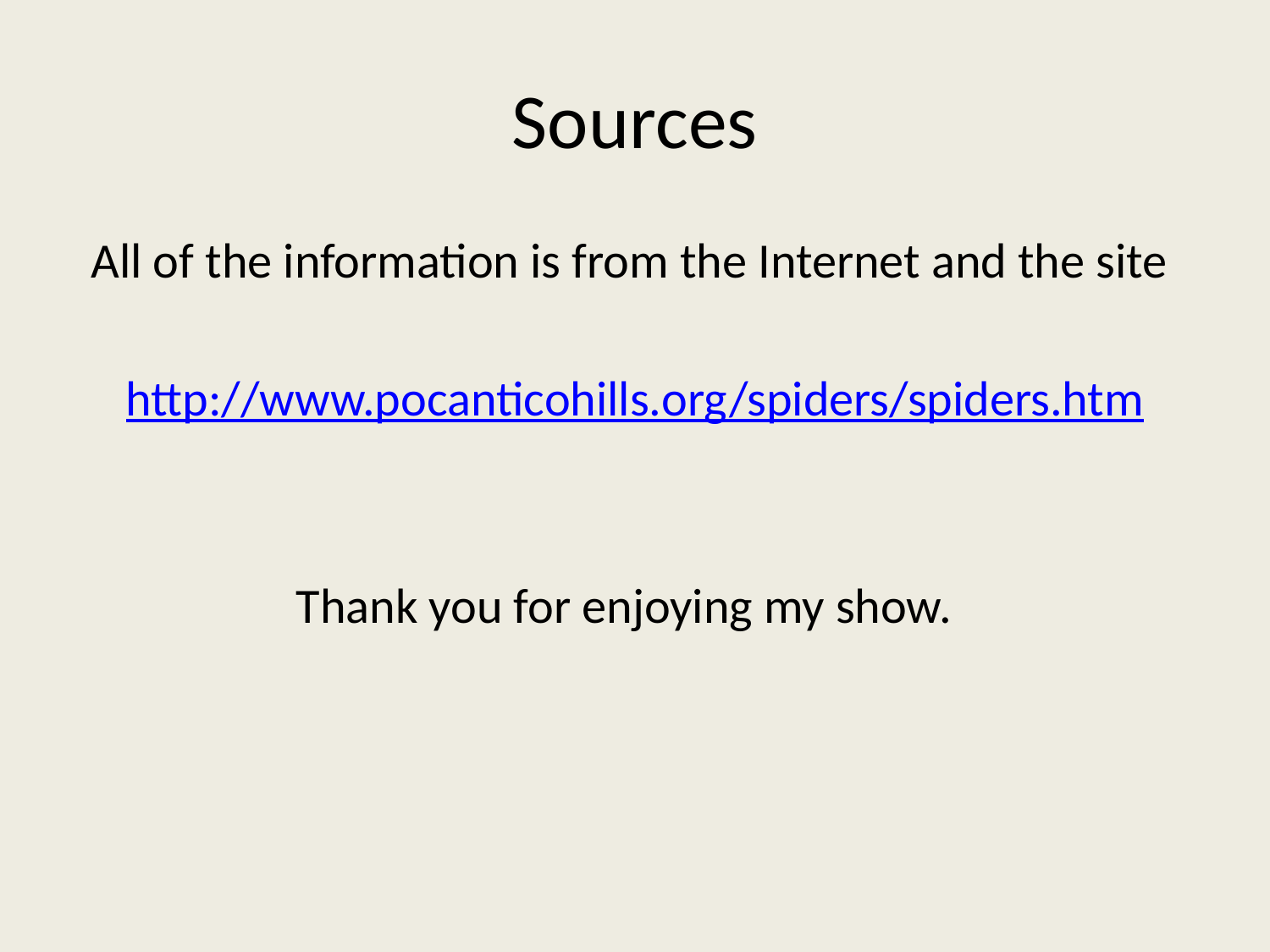

# Sources
All of the information is from the Internet and the site

http://www.pocanticohills.org/spiders/spiders.htm

Thank you for enjoying my show.